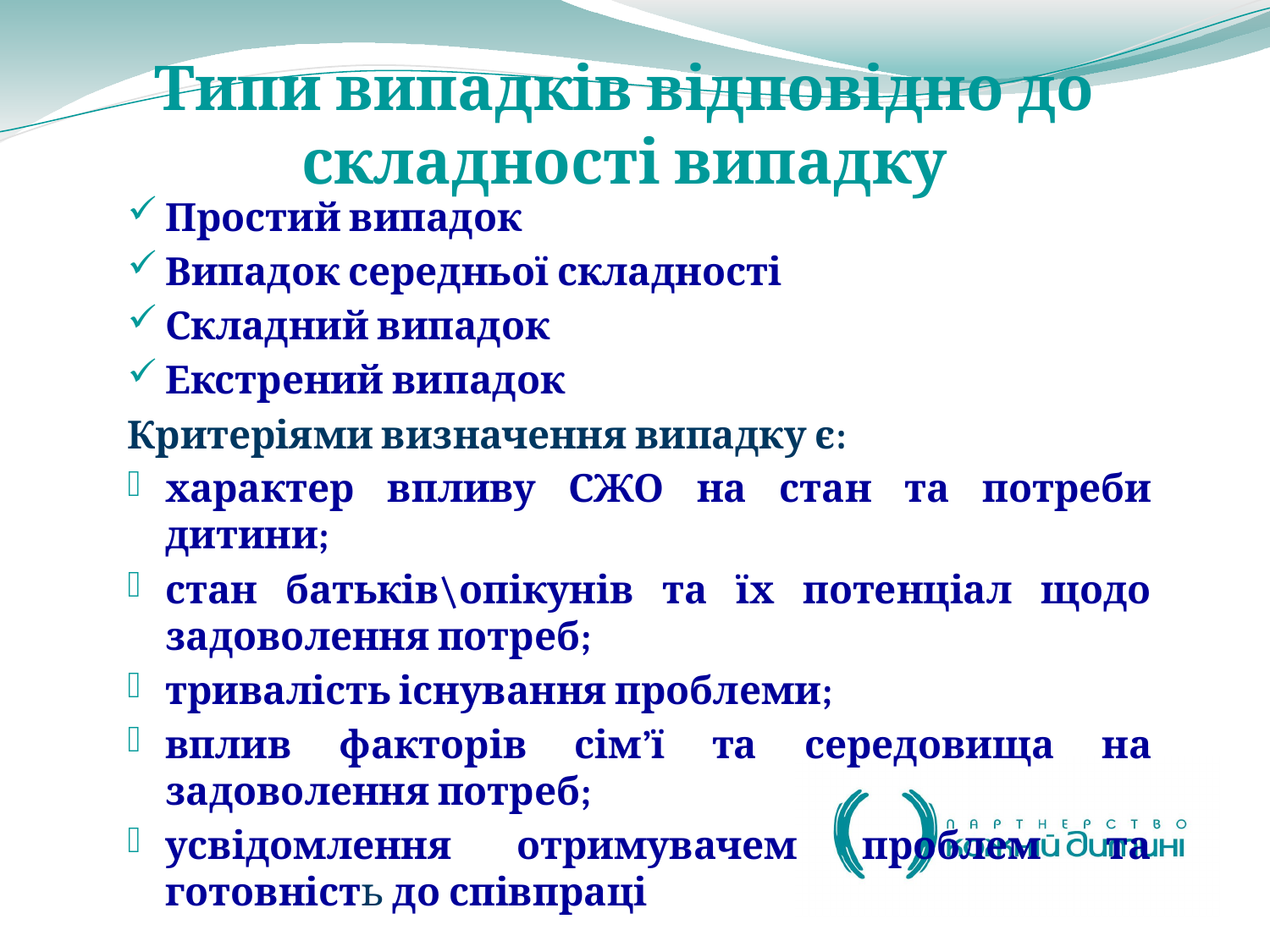

Типи випадків відповідно до складності випадку
Простий випадок
Випадок середньої складності
Складний випадок
Екстрений випадок
Критеріями визначення випадку є:
характер впливу СЖО на стан та потреби дитини;
стан батьків\опікунів та їх потенціал щодо задоволення потреб;
тривалість існування проблеми;
вплив факторів сім’ї та середовища на задоволення потреб;
усвідомлення отримувачем проблем та готовність до співпраці